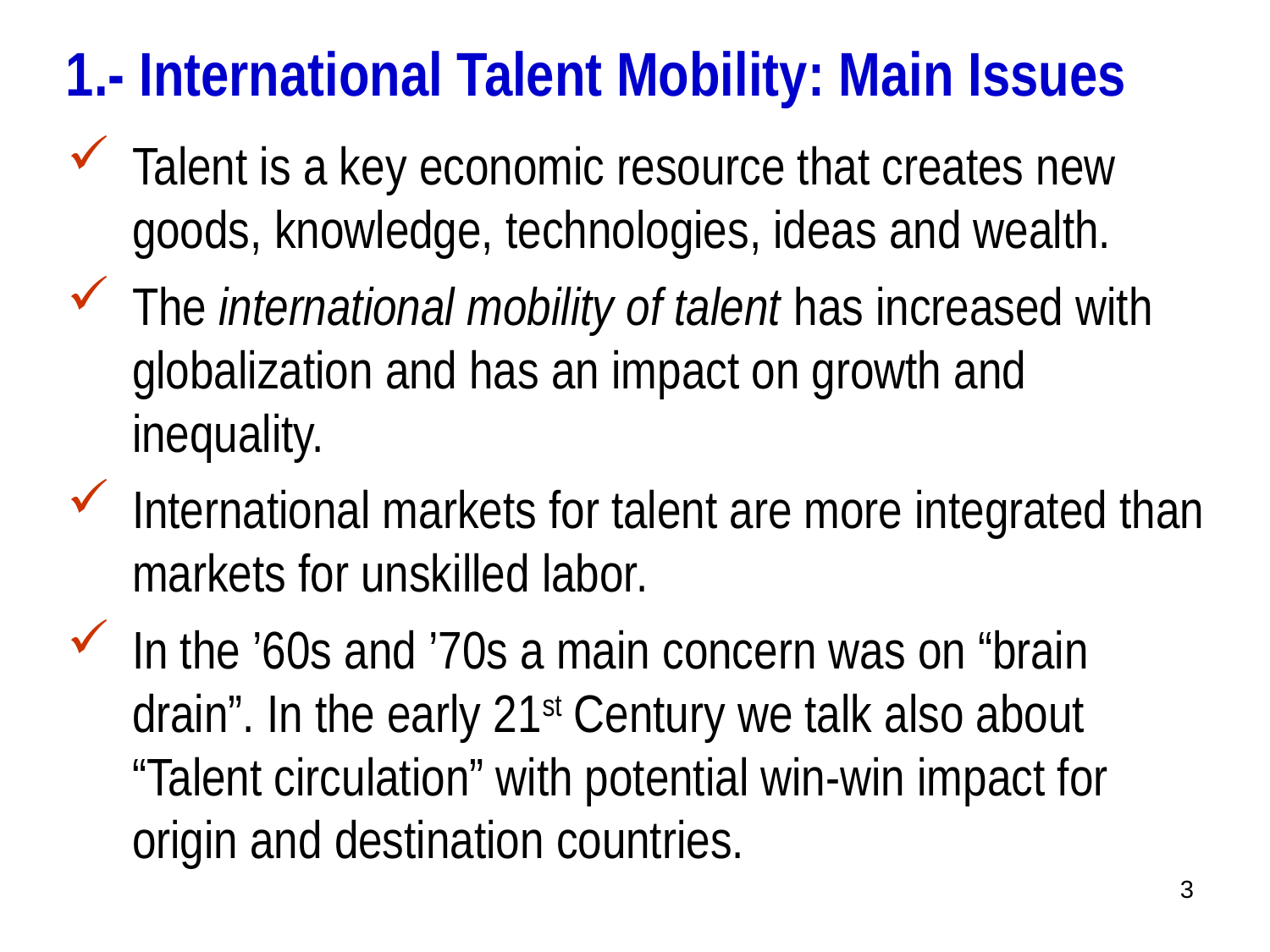

1.- International Talent Mobility: Main Issues
Talent is a key economic resource that creates new goods, knowledge, technologies, ideas and wealth.
The international mobility of talent has increased with globalization and has an impact on growth and inequality.
International markets for talent are more integrated than markets for unskilled labor.
In the ’60s and ’70s a main concern was on “brain drain”. In the early 21st Century we talk also about “Talent circulation” with potential win-win impact for origin and destination countries.
3